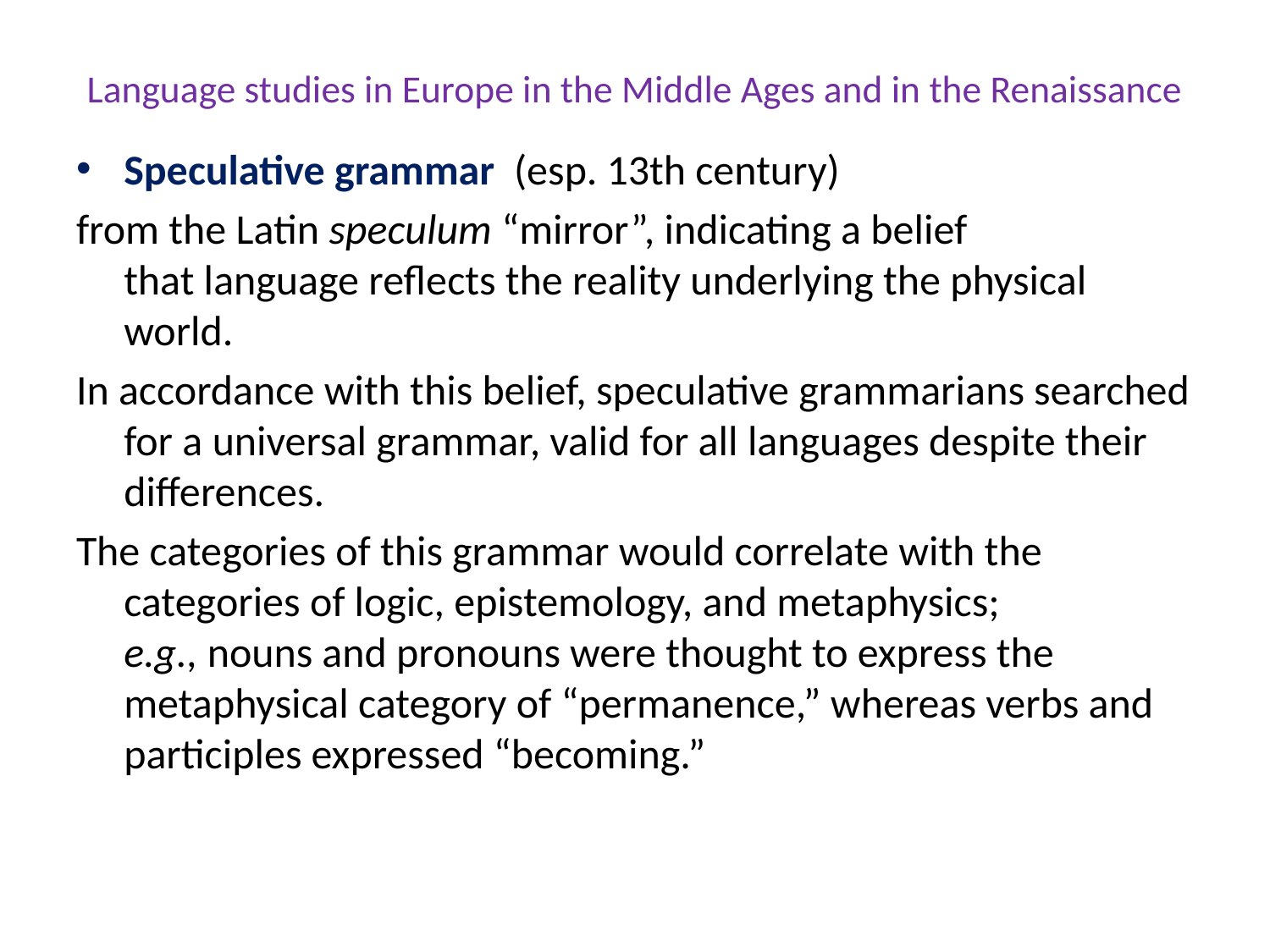

# Language studies in Europe in the Middle Ages and in the Renaissance
Speculative grammar  (esp. 13th century)
from the Latin speculum “mirror”, indicating a belief that language reflects the reality underlying the physical world.
In accordance with this belief, speculative grammarians searched for a universal grammar, valid for all languages despite their differences.
The categories of this grammar would correlate with the categories of logic, epistemology, and metaphysics; e.g., nouns and pronouns were thought to express the metaphysical category of “permanence,” whereas verbs and participles expressed “becoming.”